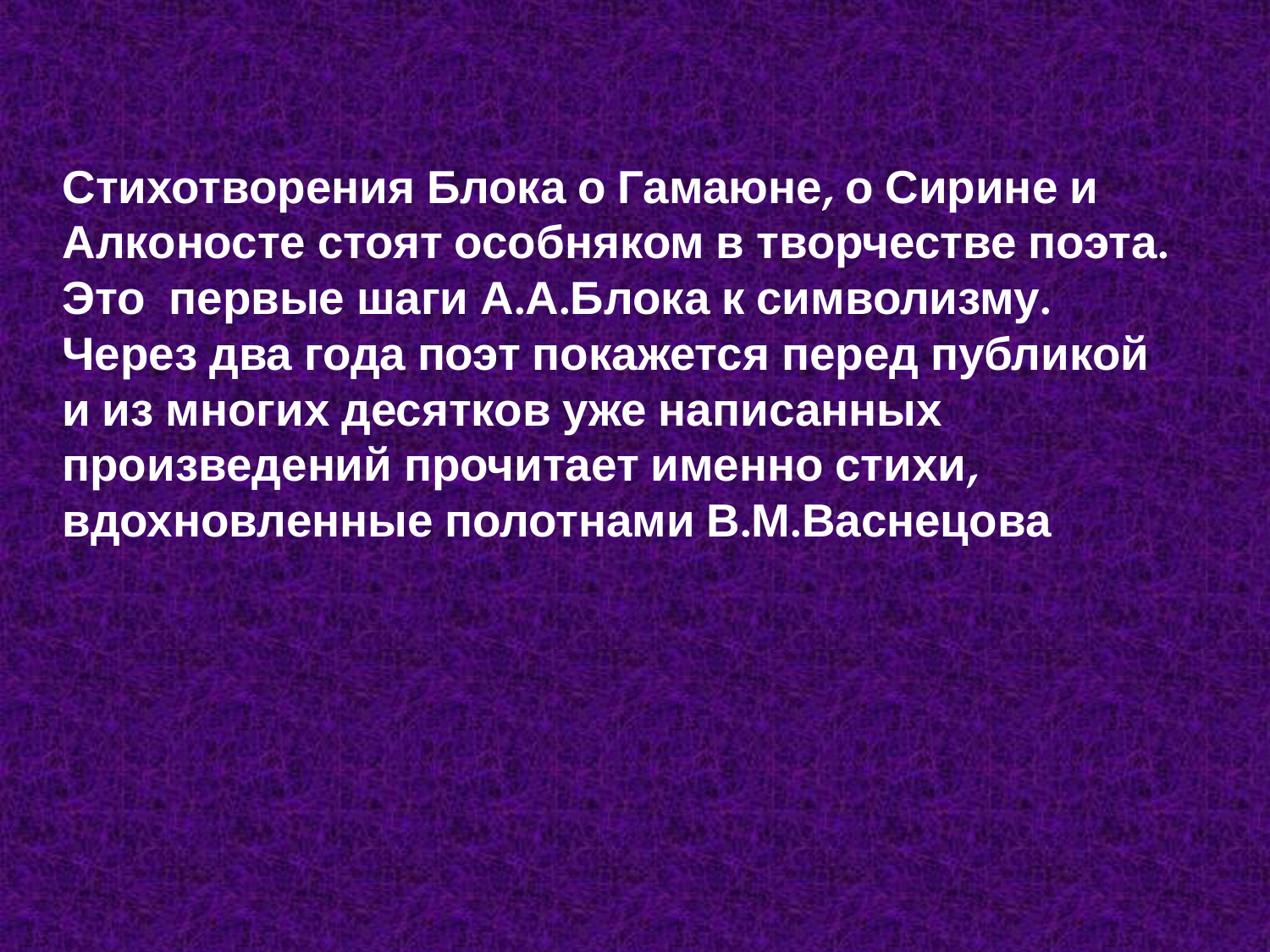

# Стихотворения Блока о Гамаюне, о Сирине и Алконосте стоят особняком в творчестве поэта. Это  первые шаги А.А.Блока к символизму. Через два года поэт покажется перед публикой и из многих десятков уже написанных произведений прочитает именно стихи, вдохновленные полотнами В.М.Васнецова